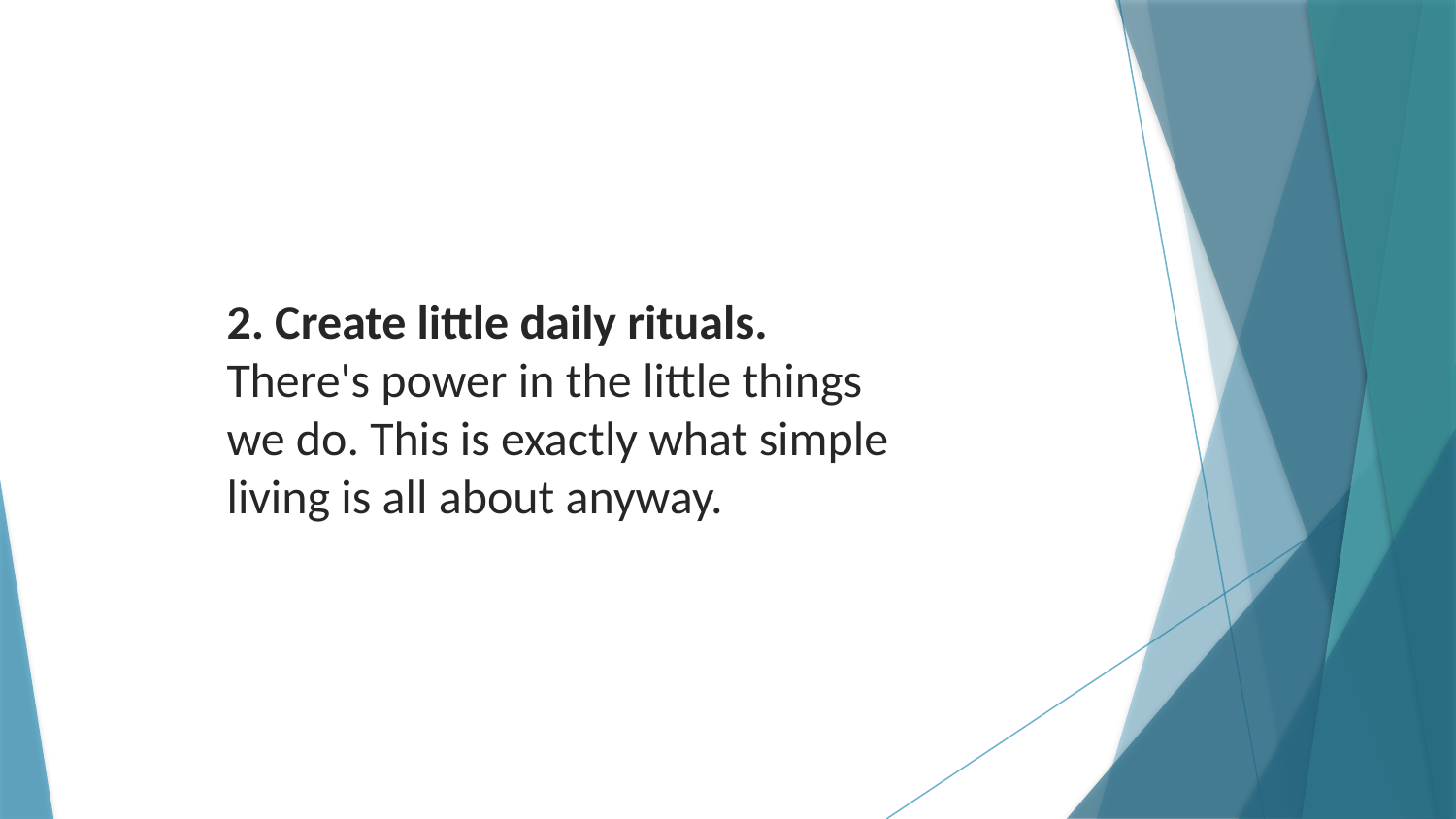

2. Create little daily rituals. There's power in the little things we do. This is exactly what simple living is all about anyway.